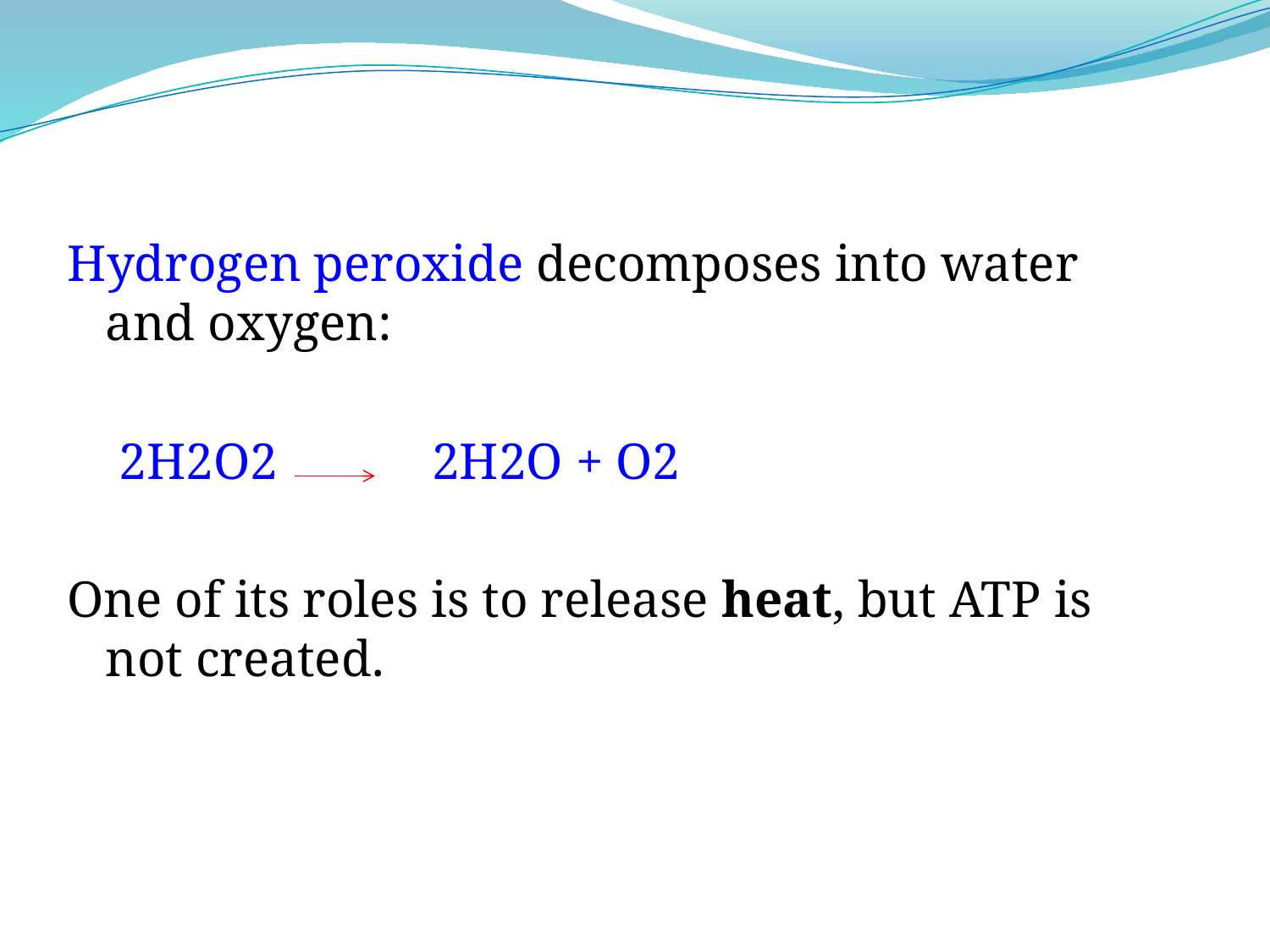

Hydrogen peroxide decomposes into water and oxygen:

    2H2O2            2H2O + O2

One of its roles is to release heat, but ATP is not created.